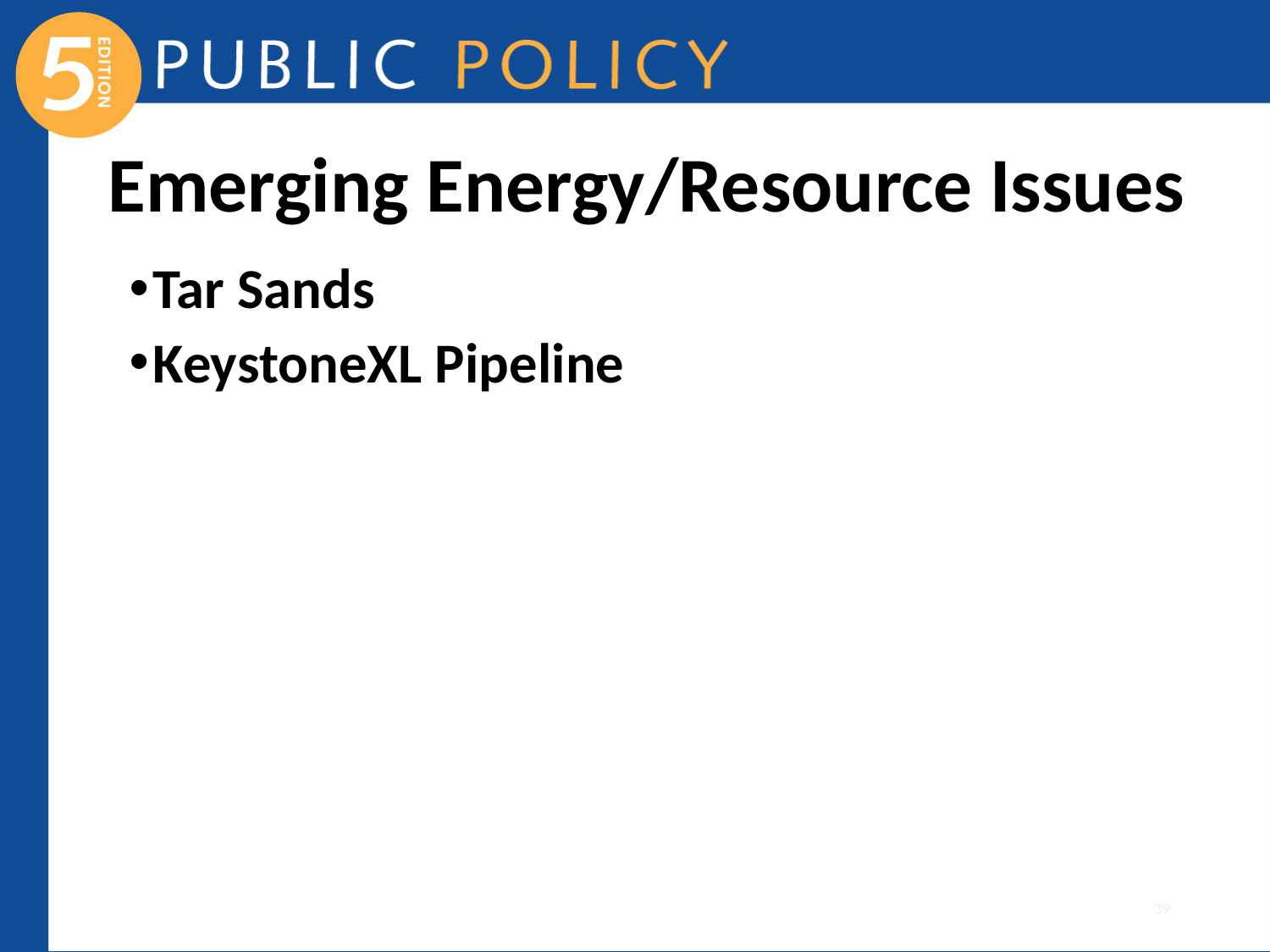

# Emerging Energy/Resource Issues
Tar Sands
KeystoneXL Pipeline
39